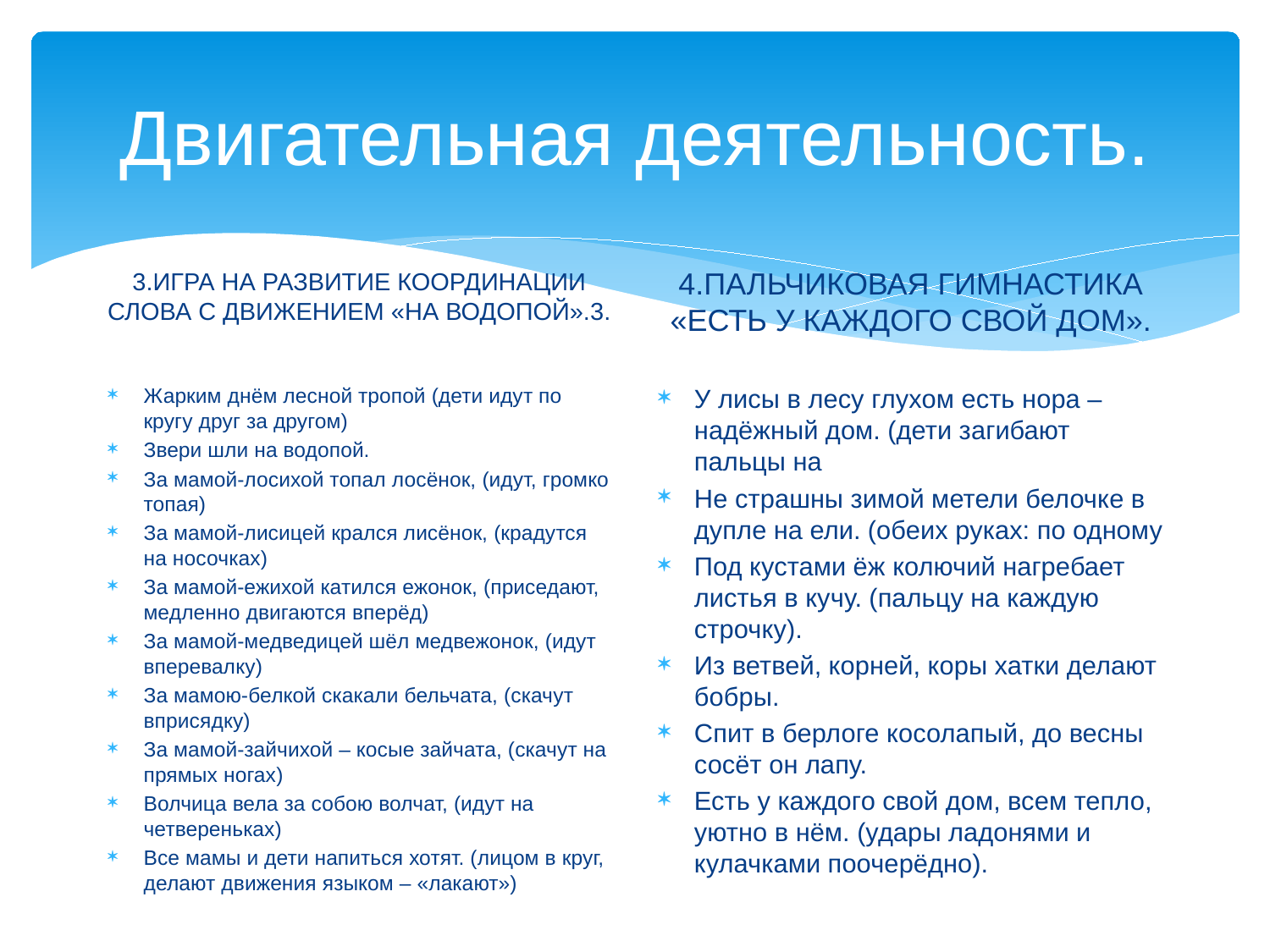

# Двигательная деятельность.
3.ИГРА НА РАЗВИТИЕ КООРДИНАЦИИ СЛОВА С ДВИЖЕНИЕМ «НА ВОДОПОЙ».3.
4.ПАЛЬЧИКОВАЯ ГИМНАСТИКА «ЕСТЬ У КАЖДОГО СВОЙ ДОМ».
Жарким днём лесной тропой (дети идут по кругу друг за другом)
Звери шли на водопой.
За мамой-лосихой топал лосёнок, (идут, громко топая)
За мамой-лисицей крался лисёнок, (крадутся на носочках)
За мамой-ежихой катился ежонок, (приседают, медленно двигаются вперёд)
За мамой-медведицей шёл медвежонок, (идут вперевалку)
За мамою-белкой скакали бельчата, (скачут вприсядку)
За мамой-зайчихой – косые зайчата, (скачут на прямых ногах)
Волчица вела за собою волчат, (идут на четвереньках)
Все мамы и дети напиться хотят. (лицом в круг, делают движения языком – «лакают»)

У лисы в лесу глухом есть нора – надёжный дом. (дети загибают пальцы на
Не страшны зимой метели белочке в дупле на ели. (обеих руках: по одному
Под кустами ёж колючий нагребает листья в кучу. (пальцу на каждую строчку).
Из ветвей, корней, коры хатки делают бобры.
Спит в берлоге косолапый, до весны сосёт он лапу.
Есть у каждого свой дом, всем тепло, уютно в нём. (удары ладонями и кулачками поочерёдно).